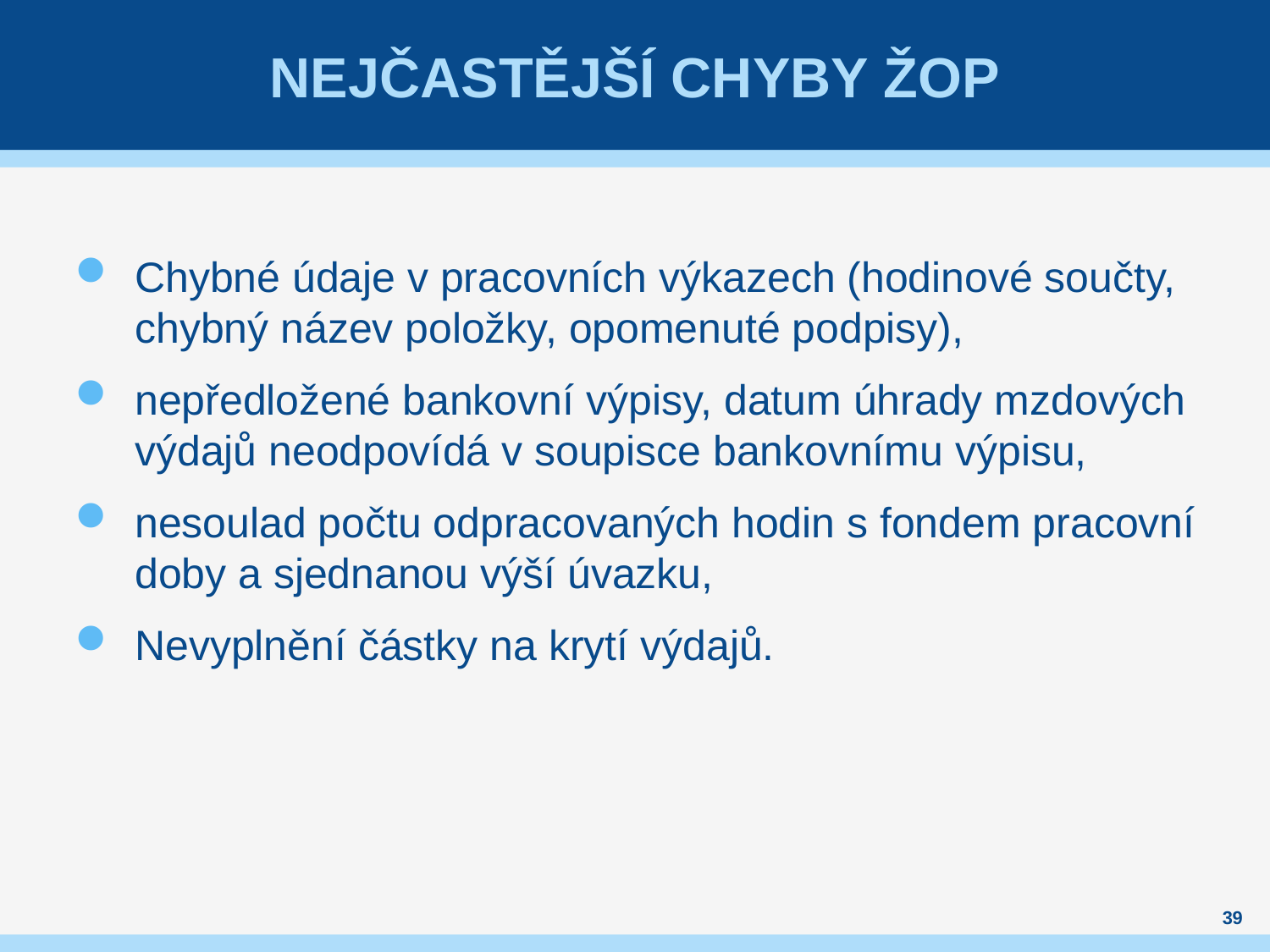

# Nejčastější chyby ŽoP

Chybné údaje v pracovních výkazech (hodinové součty, chybný název položky, opomenuté podpisy),
nepředložené bankovní výpisy, datum úhrady mzdových výdajů neodpovídá v soupisce bankovnímu výpisu,
nesoulad počtu odpracovaných hodin s fondem pracovní doby a sjednanou výší úvazku,
Nevyplnění částky na krytí výdajů.
39